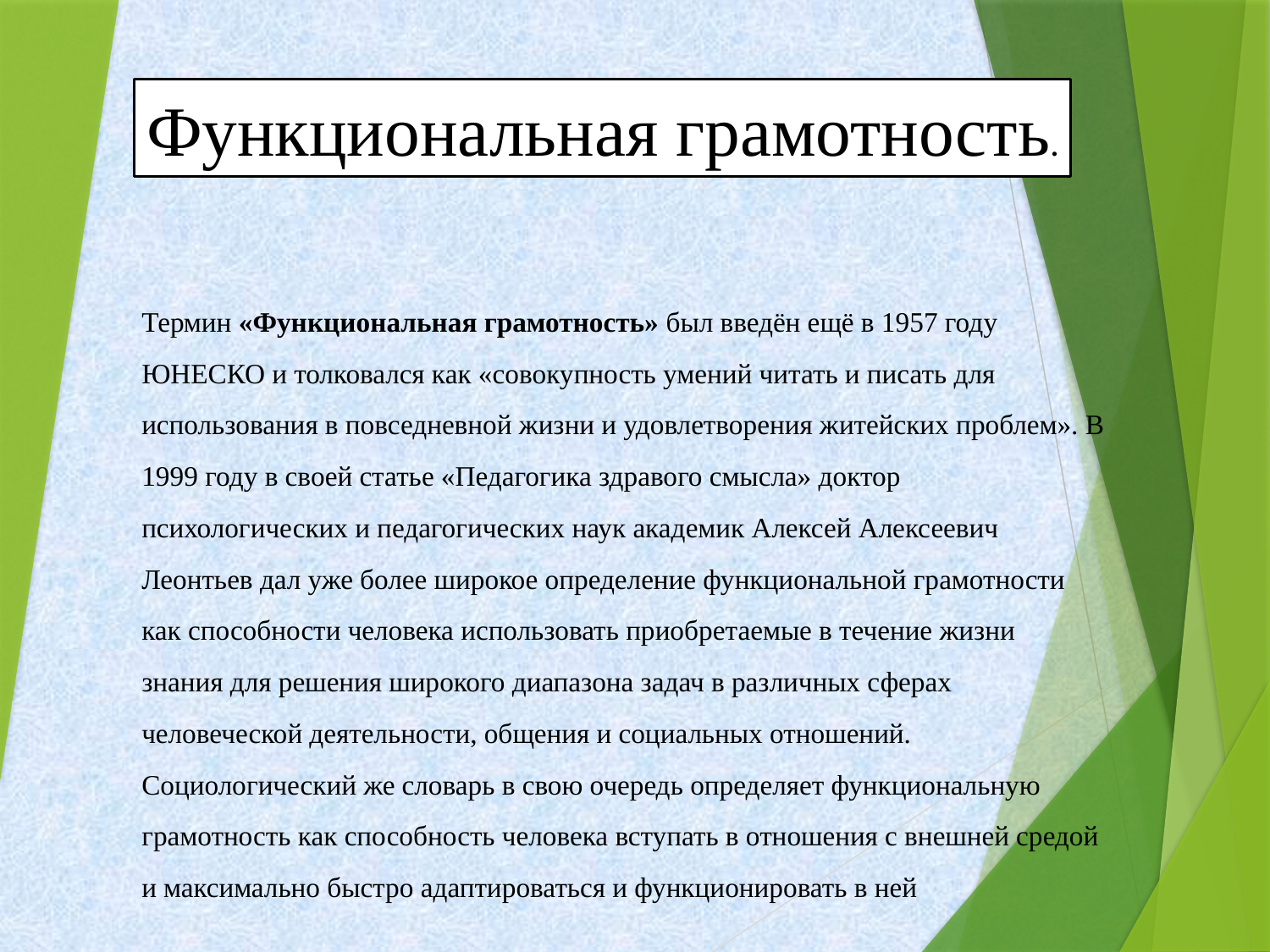

Функциональная грамотность.
Термин «Функциональная грамотность» был введён ещё в 1957 году
ЮНЕСКО и толковался как «совокупность умений читать и писать для
использования в повседневной жизни и удовлетворения житейских проблем». В
1999 году в своей статье «Педагогика здравого смысла» доктор
психологических и педагогических наук академик Алексей Алексеевич
Леонтьев дал уже более широкое определение функциональной грамотности
как способности человека использовать приобретаемые в течение жизни
знания для решения широкого диапазона задач в различных сферах
человеческой деятельности, общения и социальных отношений.
Социологический же словарь в свою очередь определяет функциональную
грамотность как способность человека вступать в отношения с внешней средой
и максимально быстро адаптироваться и функционировать в ней